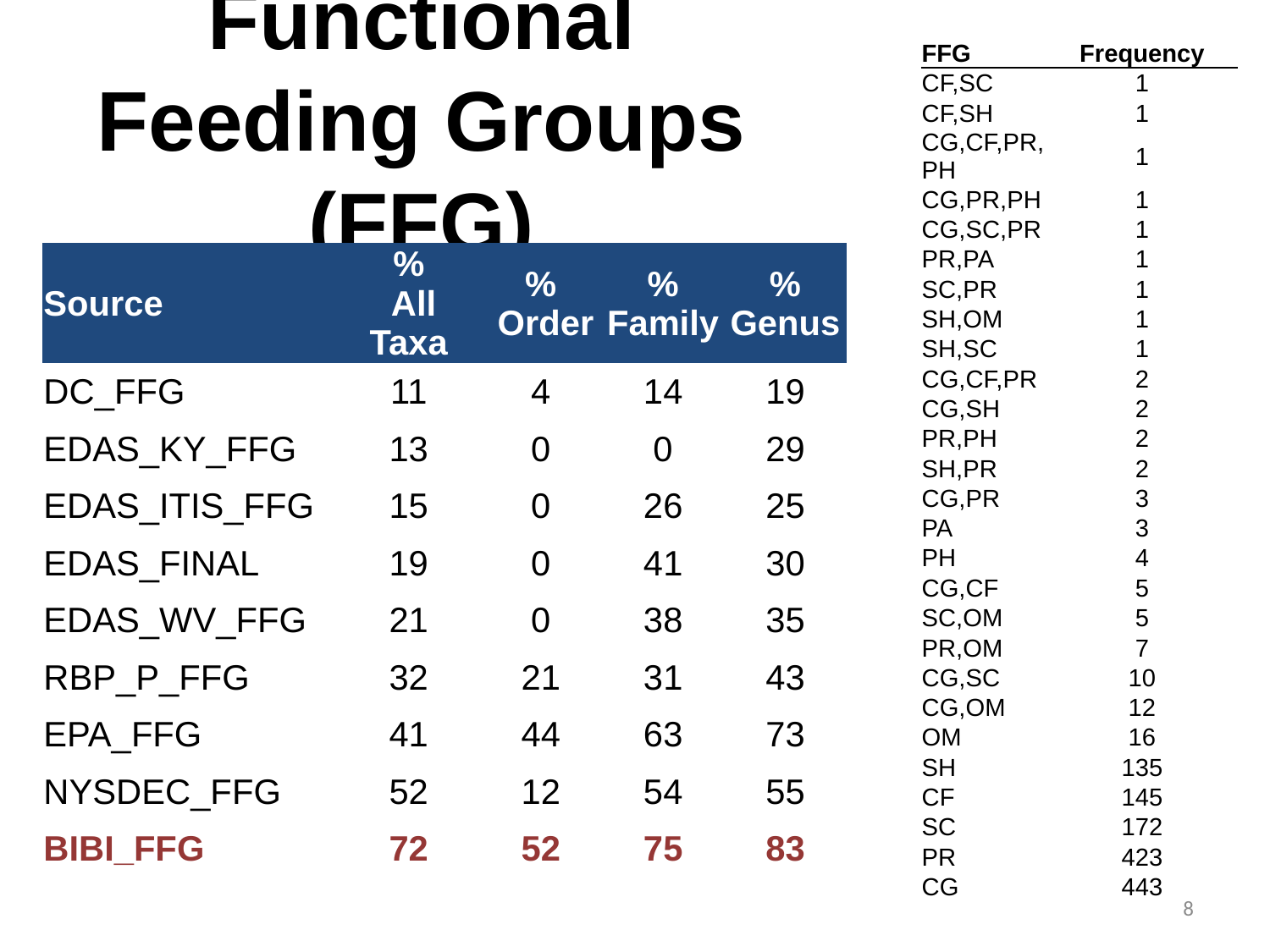

# Functional Feeding Groups (FFG)
| FFG | Frequency |
| --- | --- |
| CF,SC | 1 |
| CF,SH | 1 |
| CG,CF,PR,PH | 1 |
| CG,PR,PH | 1 |
| CG,SC,PR | 1 |
| PR,PA | 1 |
| SC,PR | 1 |
| SH,OM | 1 |
| SH,SC | 1 |
| CG,CF,PR | 2 |
| CG,SH | 2 |
| PR,PH | 2 |
| SH,PR | 2 |
| CG,PR | 3 |
| PA | 3 |
| PH | 4 |
| CG,CF | 5 |
| SC,OM | 5 |
| PR,OM | 7 |
| CG,SC | 10 |
| CG,OM | 12 |
| OM | 16 |
| SH | 135 |
| CF | 145 |
| SC | 172 |
| PR | 423 |
| CG | 443 |
| Source | % All Taxa | % Order | % Family | % Genus |
| --- | --- | --- | --- | --- |
| DC\_FFG | 11 | 4 | 14 | 19 |
| EDAS\_KY\_FFG | 13 | 0 | 0 | 29 |
| EDAS\_ITIS\_FFG | 15 | 0 | 26 | 25 |
| EDAS\_FINAL | 19 | 0 | 41 | 30 |
| EDAS\_WV\_FFG | 21 | 0 | 38 | 35 |
| RBP\_P\_FFG | 32 | 21 | 31 | 43 |
| EPA\_FFG | 41 | 44 | 63 | 73 |
| NYSDEC\_FFG | 52 | 12 | 54 | 55 |
| BIBI\_FFG | 72 | 52 | 75 | 83 |
8